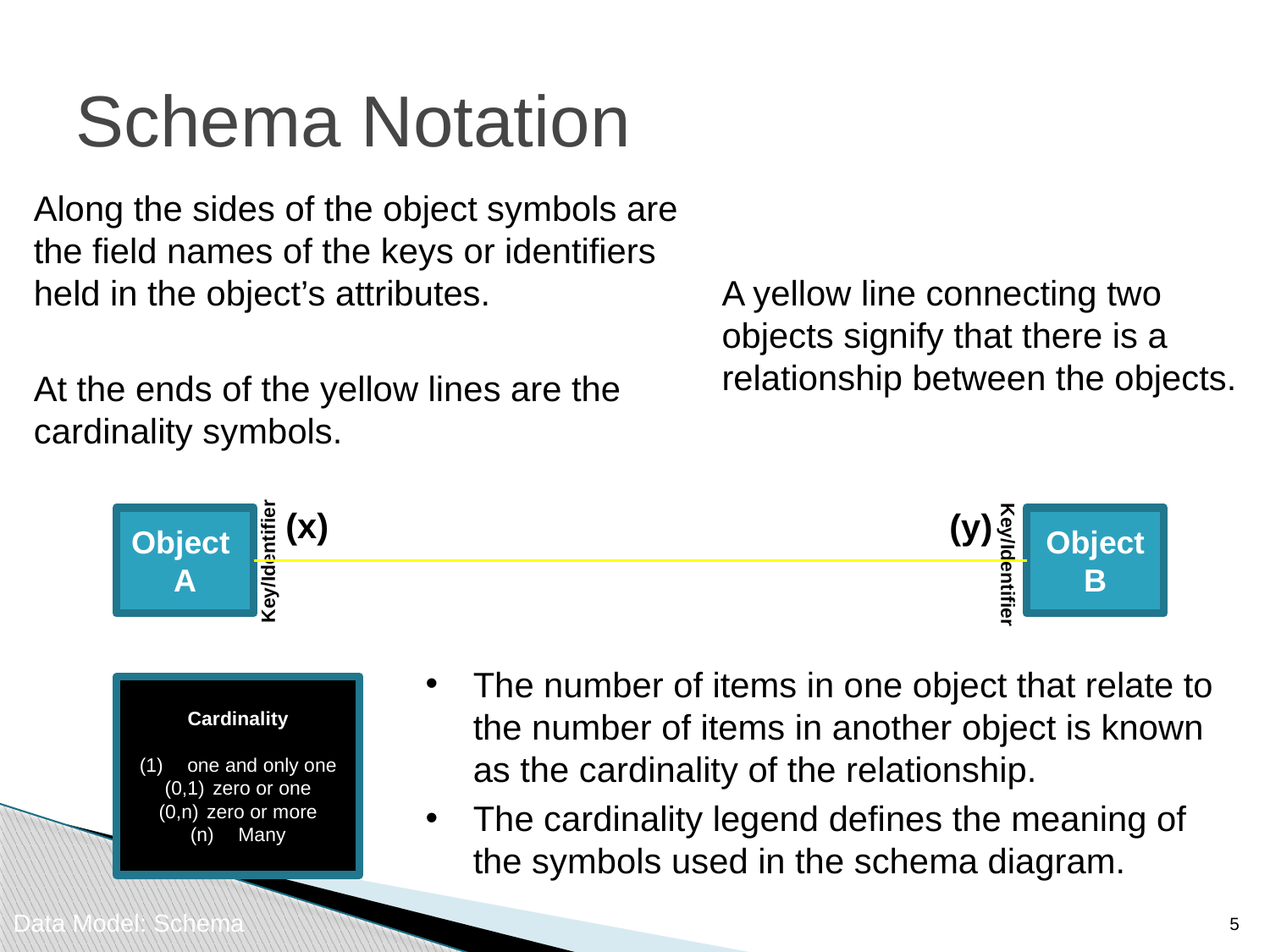

# Schema Notation
Along the sides of the object symbols are the field names of the keys or identifiers held in the object’s attributes.
A yellow line connecting two objects signify that there is a relationship between the objects.
At the ends of the yellow lines are the cardinality symbols.
(x)
(y)
Object  A
Object
B
Key/Identifier
Key/Identifier
The number of items in one object that relate to the number of items in another object is known as the cardinality of the relationship.
The cardinality legend defines the meaning of the symbols used in the schema diagram.
Cardinality

(1)	one and only one
(0,1)	zero or one
(0,n)	zero or more
(n)	Many
5
Data Model: Schema